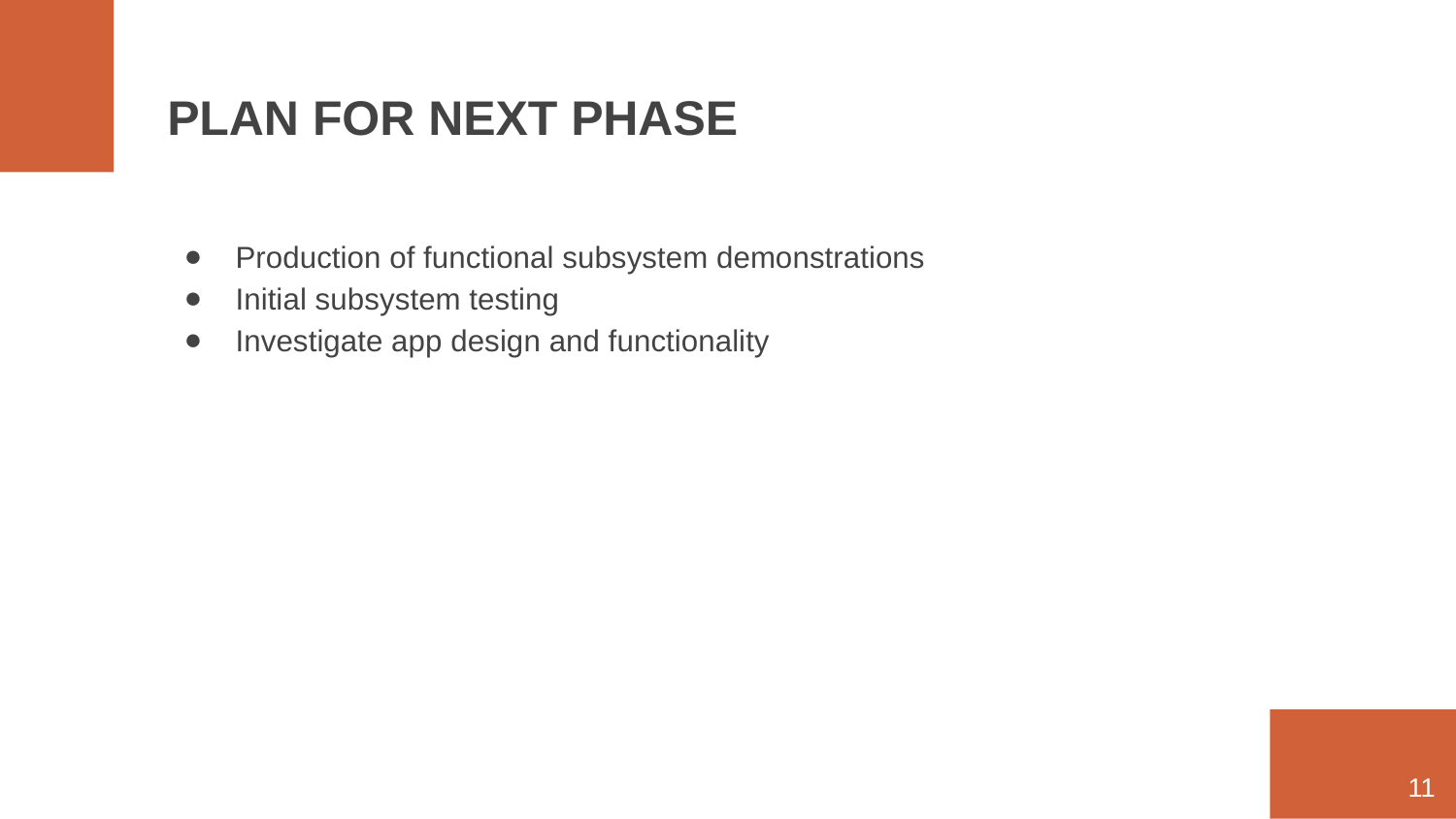

# PLAN FOR NEXT PHASE

Production of functional subsystem demonstrations
Initial subsystem testing
Investigate app design and functionality

11